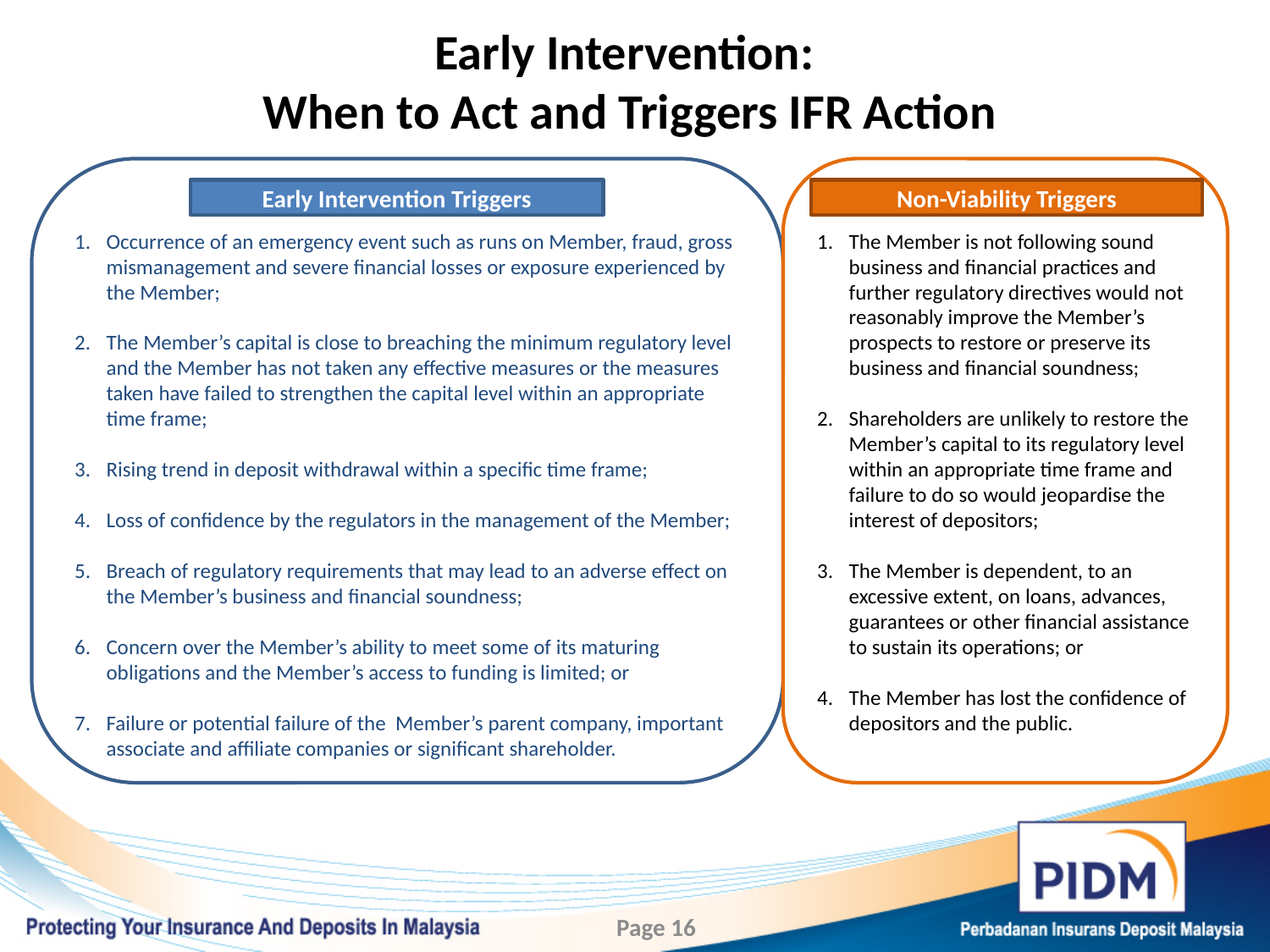

# Early Intervention: When to Act and Triggers IFR Action

Occurrence of an emergency event such as runs on Member, fraud, gross mismanagement and severe financial losses or exposure experienced by the Member;
The Member’s capital is close to breaching the minimum regulatory level and the Member has not taken any effective measures or the measures taken have failed to strengthen the capital level within an appropriate time frame;
Rising trend in deposit withdrawal within a specific time frame;
Loss of confidence by the regulators in the management of the Member;
Breach of regulatory requirements that may lead to an adverse effect on the Member’s business and financial soundness;
Concern over the Member’s ability to meet some of its maturing obligations and the Member’s access to funding is limited; or
Failure or potential failure of the  Member’s parent company, important associate and affiliate companies or significant shareholder.

The Member is not following sound business and financial practices and further regulatory directives would not reasonably improve the Member’s prospects to restore or preserve its business and financial soundness;
Shareholders are unlikely to restore the Member’s capital to its regulatory level within an appropriate time frame and failure to do so would jeopardise the interest of depositors;
The Member is dependent, to an excessive extent, on loans, advances, guarantees or other financial assistance to sustain its operations; or
The Member has lost the confidence of depositors and the public.

Early Intervention Triggers
Non-Viability Triggers
Page 16